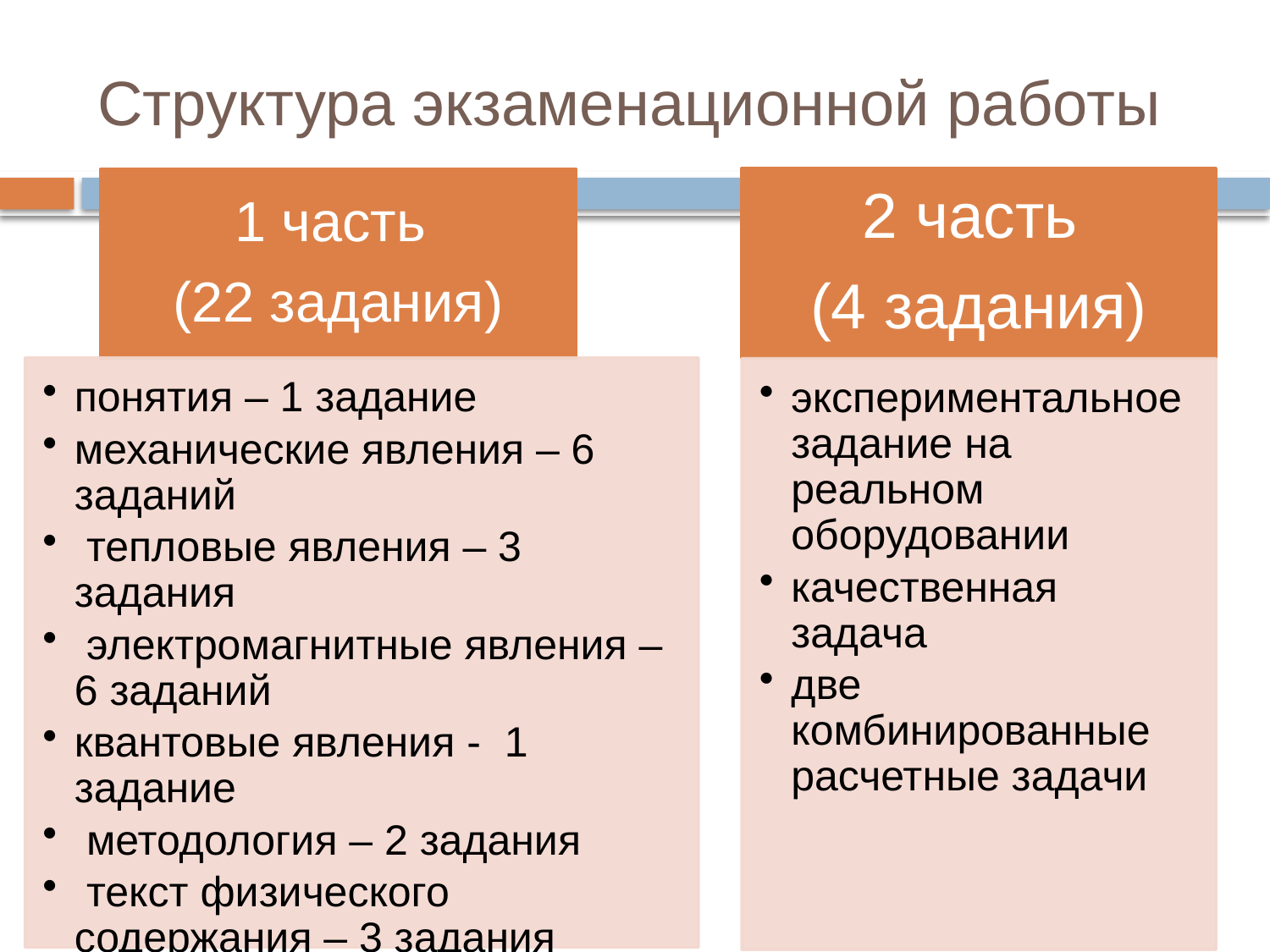

# Структура экзаменационной работы
1 часть
(22 задания)
понятия – 1 задание
механические явления – 6 заданий
 тепловые явления – 3 задания
 электромагнитные явления – 6 заданий
квантовые явления -  1 задание
 методология – 2 задания
 текст физического содержания – 3 задания

2 часть
(4 задания)
экспериментальное задание на реальном оборудовании
качественная задача
две комбинированные расчетные задачи